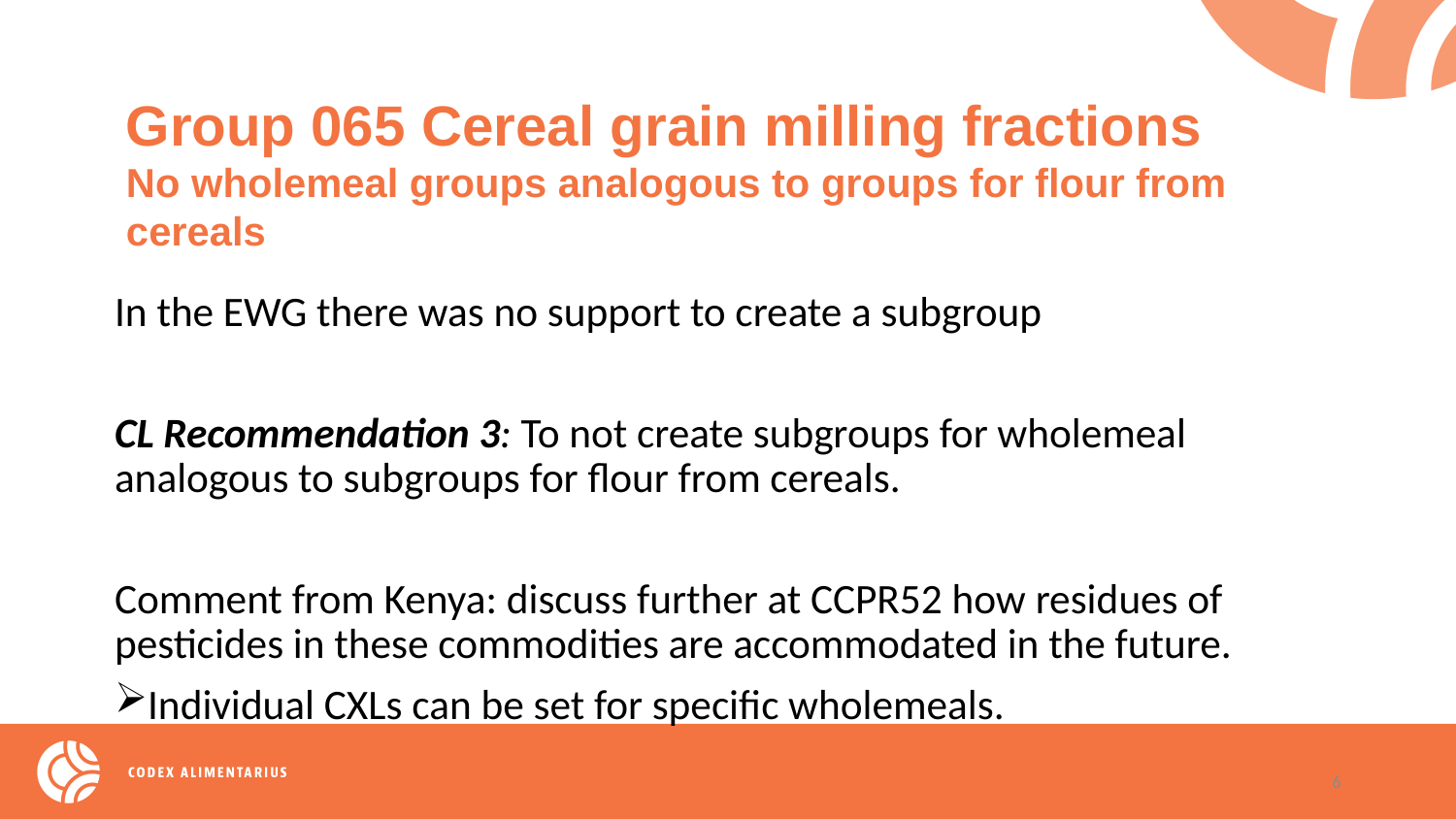

Group 065 Cereal grain milling fractions
No wholemeal groups analogous to groups for flour from cereals

In the EWG there was no support to create a subgroup

CL Recommendation 3: To not create subgroups for wholemeal analogous to subgroups for flour from cereals.

Comment from Kenya: discuss further at CCPR52 how residues of pesticides in these commodities are accommodated in the future.
Individual CXLs can be set for specific wholemeals.

6